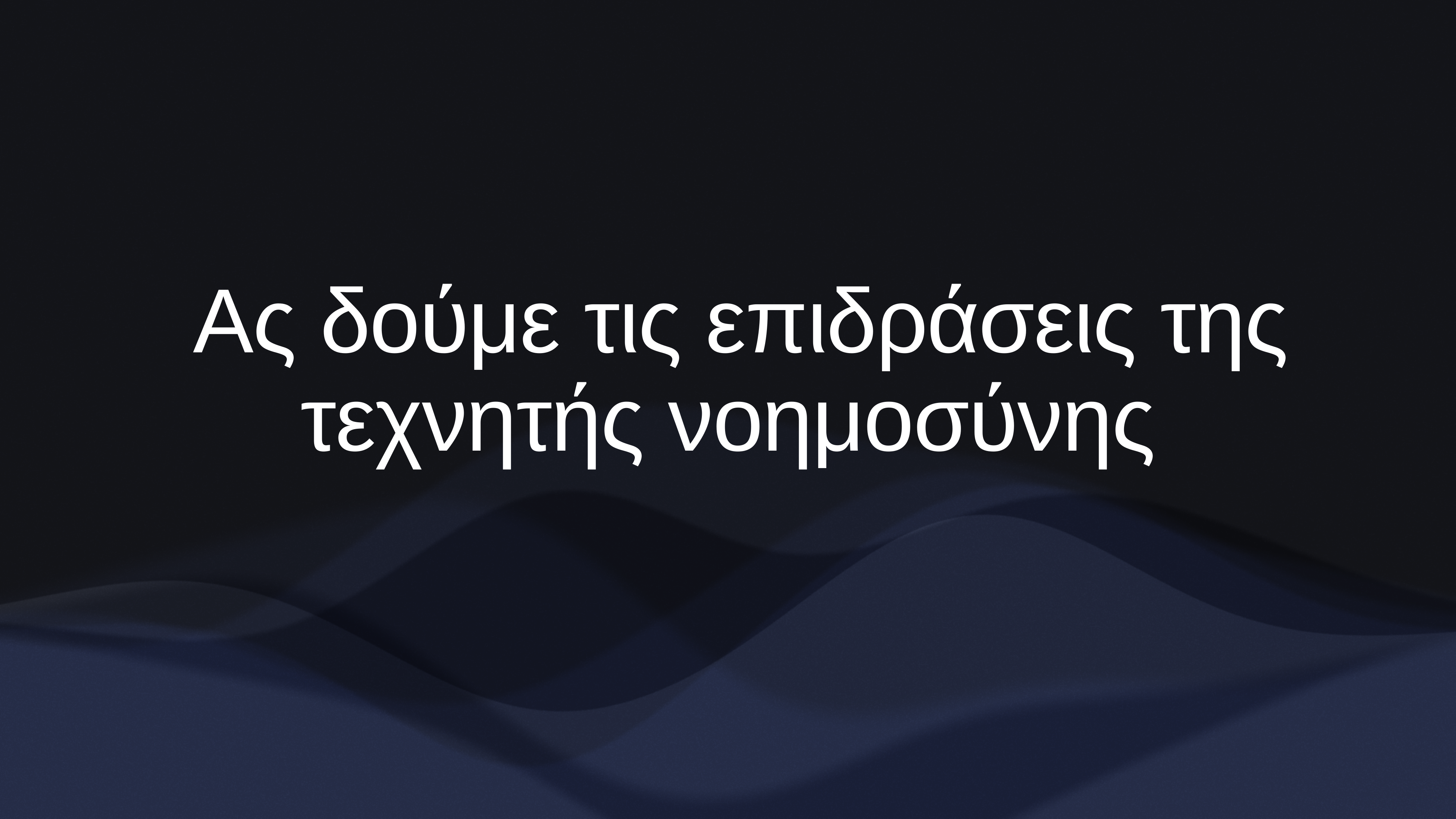

Ας δούμε τις επιδράσεις της τεχνητής νοημοσύνης